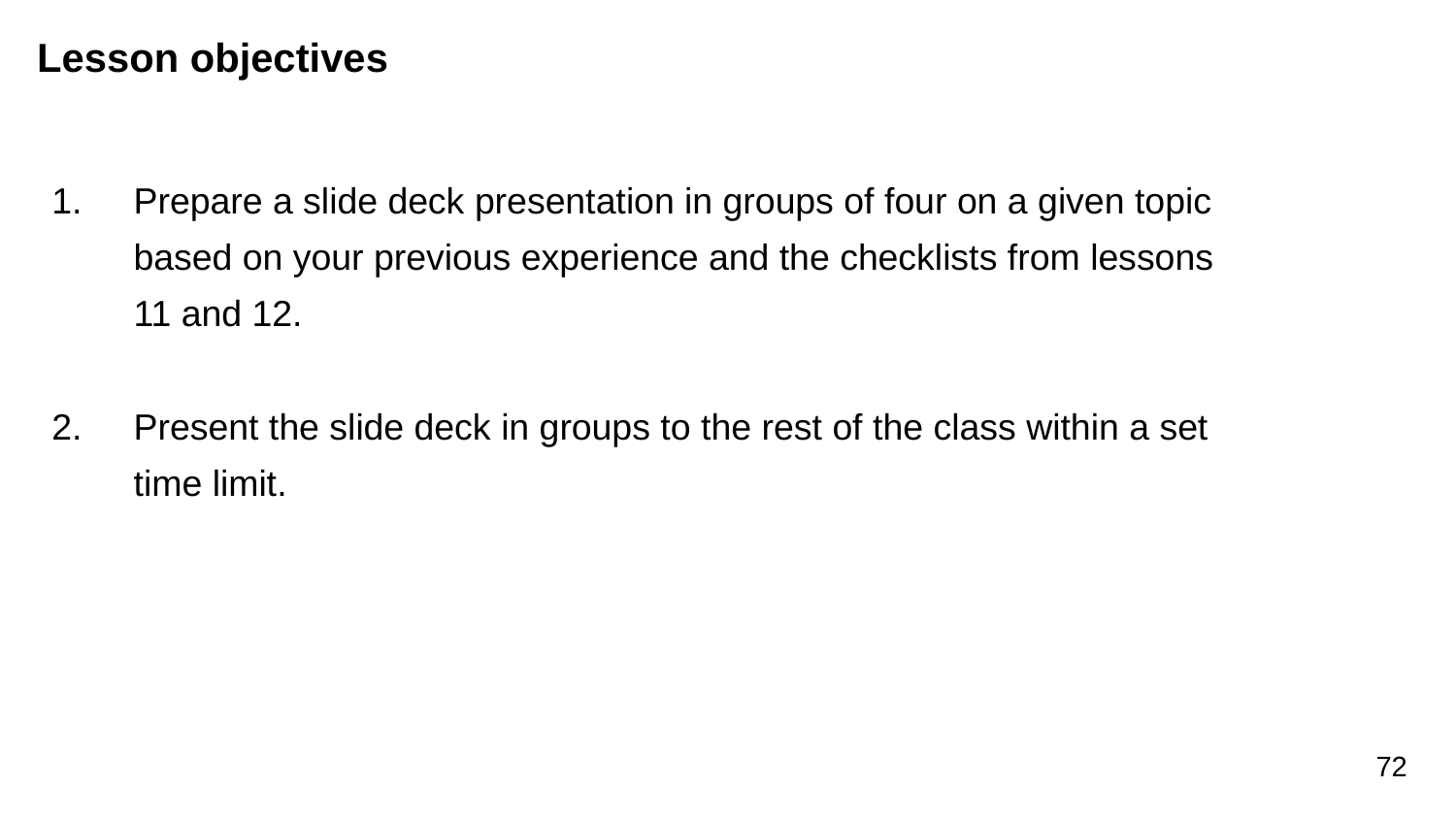

# Lesson objectives
Prepare a slide deck presentation in groups of four on a given topic based on your previous experience and the checklists from lessons 11 and 12.

Present the slide deck in groups to the rest of the class within a set time limit.

72